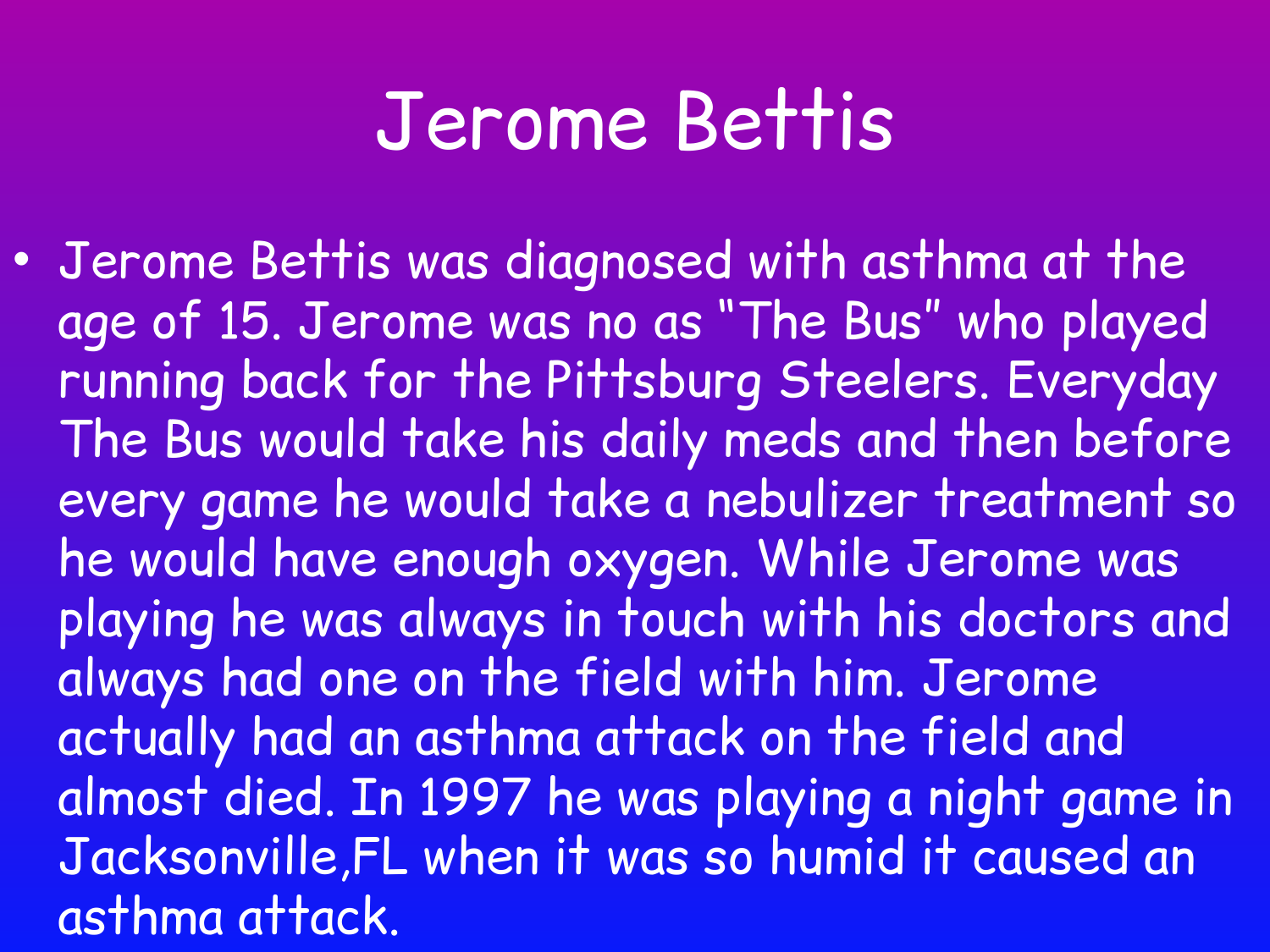

# Jerome Bettis
Jerome Bettis was diagnosed with asthma at the age of 15. Jerome was no as “The Bus” who played running back for the Pittsburg Steelers. Everyday The Bus would take his daily meds and then before every game he would take a nebulizer treatment so he would have enough oxygen. While Jerome was playing he was always in touch with his doctors and always had one on the field with him. Jerome actually had an asthma attack on the field and almost died. In 1997 he was playing a night game in Jacksonville,FL when it was so humid it caused an asthma attack.